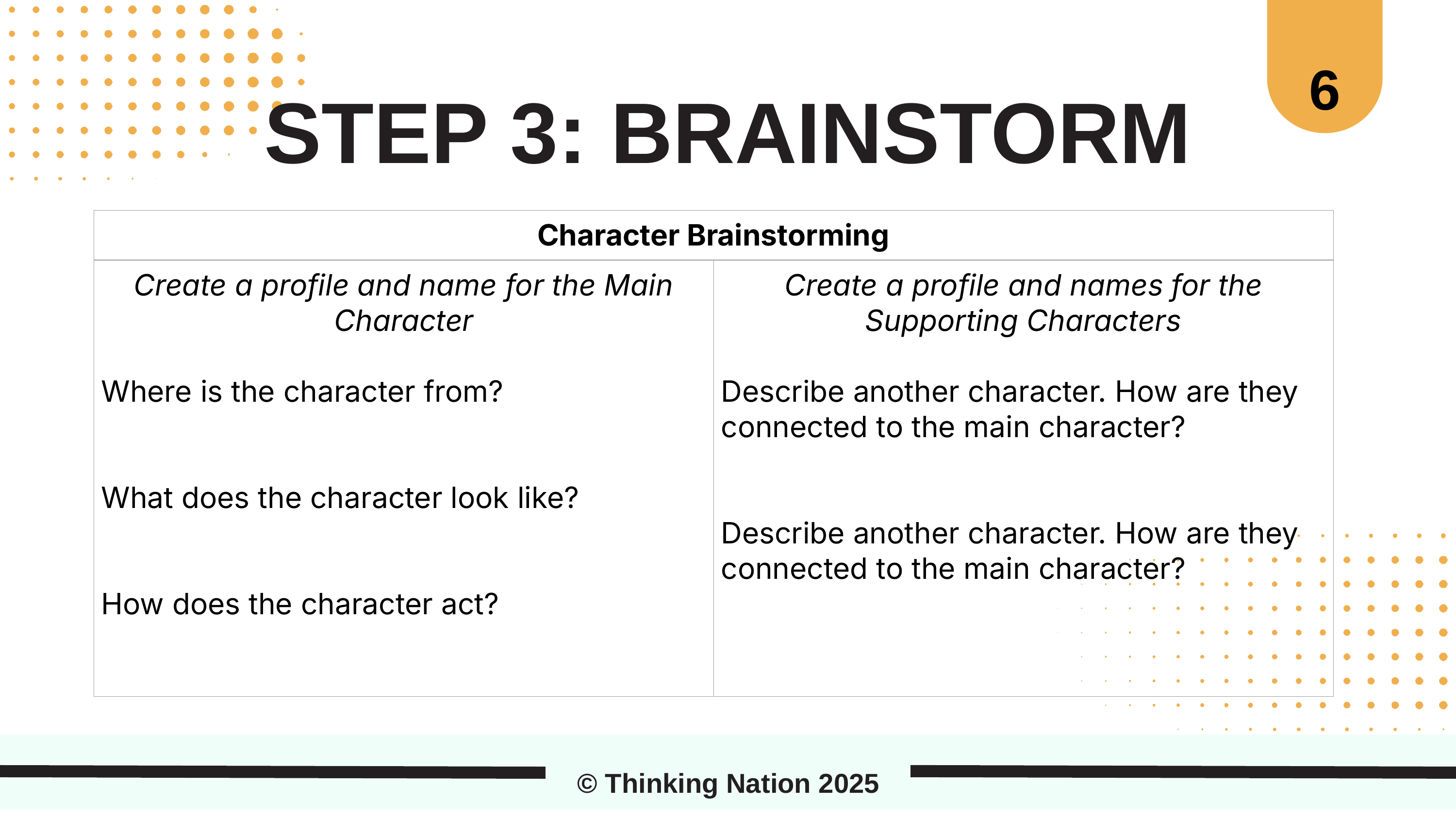

6
STEP 3: BRAINSTORM
| Character Brainstorming |  |
| --- | --- |
| Create a profile and name for the Main Character Where is the character from? What does the character look like? How does the character act? | Create a profile and names for the Supporting Characters Describe another character. How are they connected to the main character? Describe another character. How are they connected to the main character? |

© Thinking Nation 2025